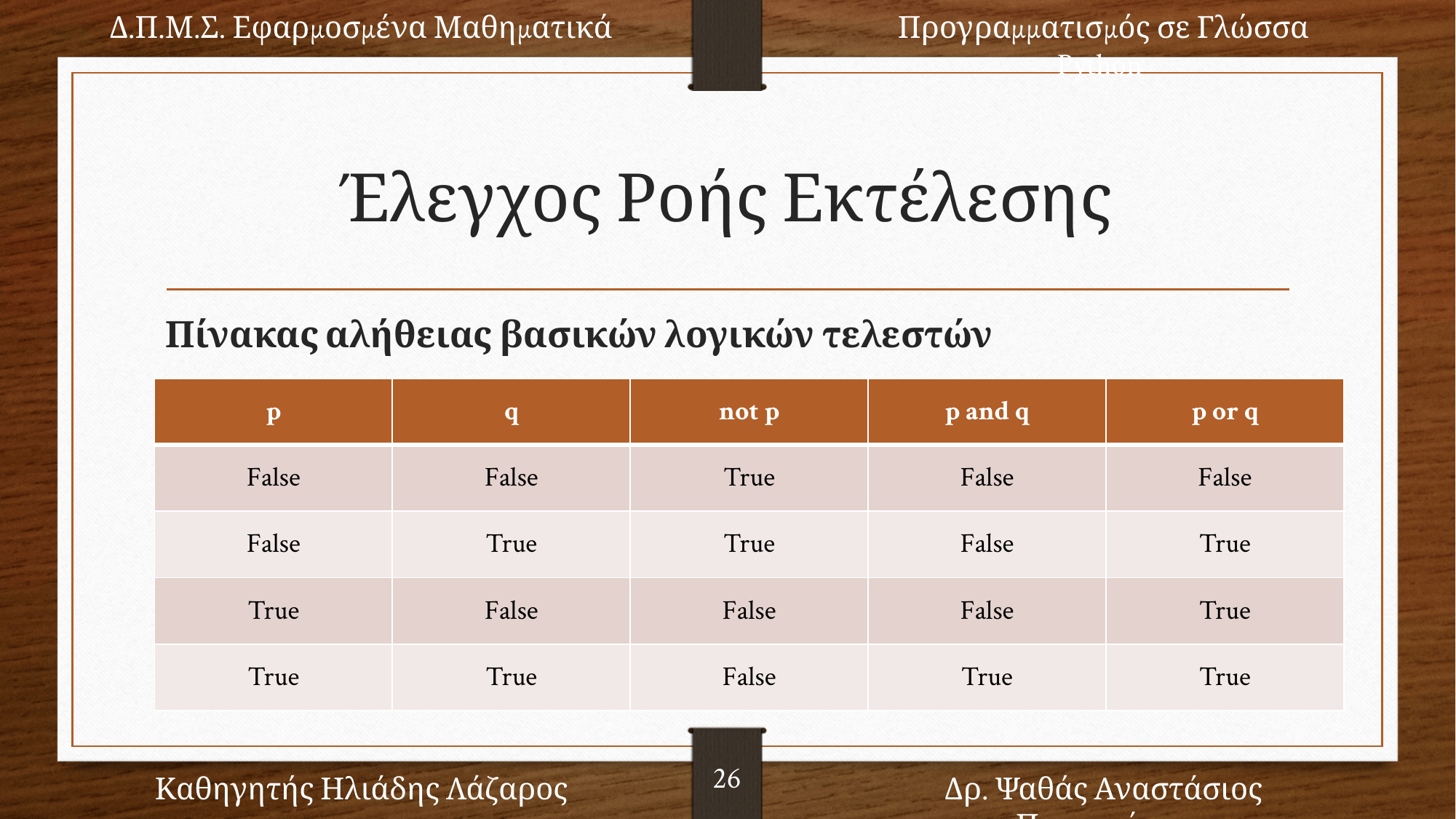

Δ.Π.Μ.Σ. Εφαρμοσμένα Μαθηματικά
Προγραμματισμός σε Γλώσσα Python
26
Καθηγητής Ηλιάδης Λάζαρος
Δρ. Ψαθάς Αναστάσιος Παναγιώτης
# Έλεγχος Ροής Εκτέλεσης
Πίνακας αλήθειας βασικών λογικών τελεστών

| p | q | not p | p and q | p or q |
| --- | --- | --- | --- | --- |
| False | False | True | False | False |
| False | True | True | False | True |
| True | False | False | False | True |
| True | True | False | True | True |